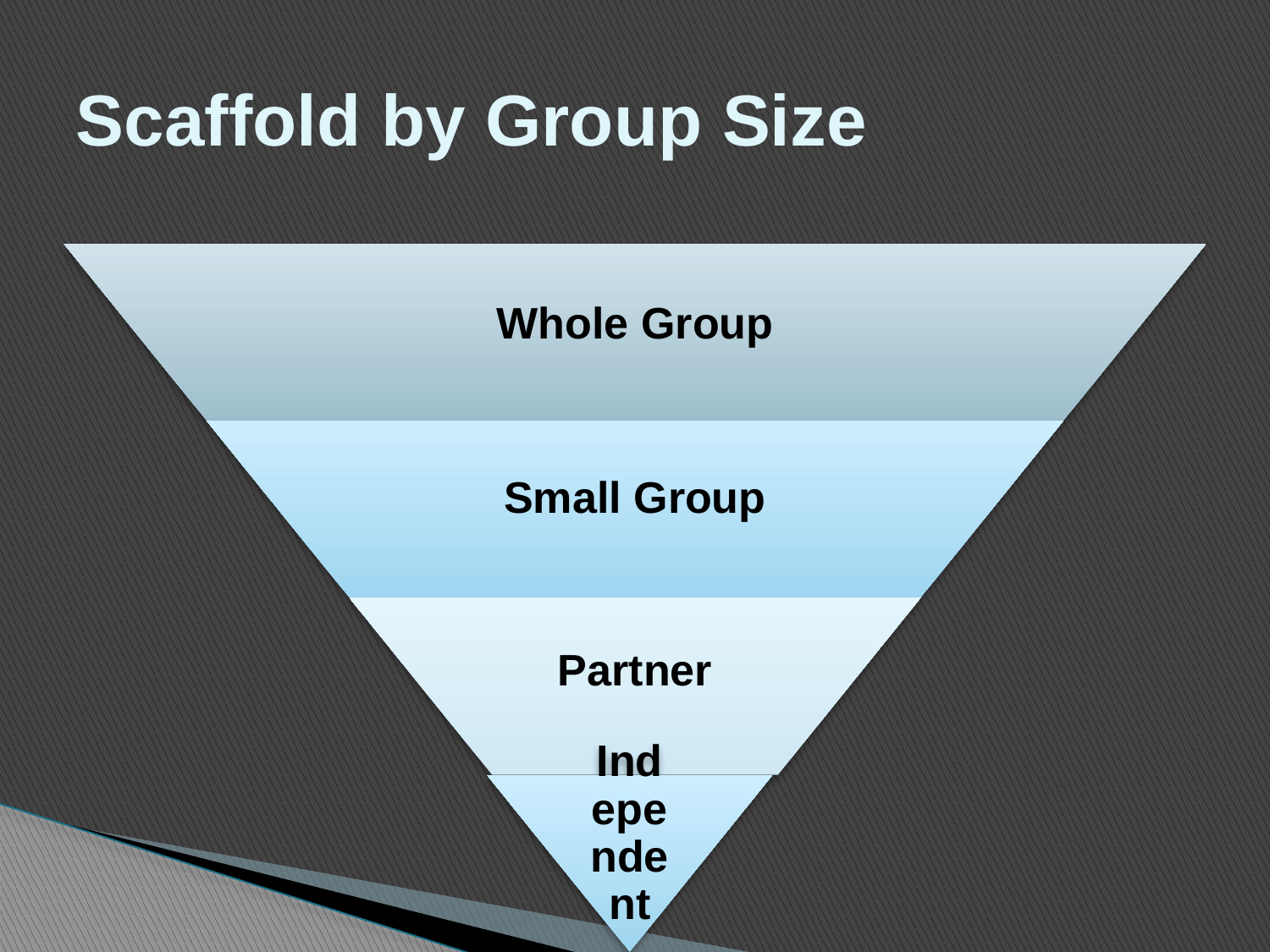

# Scaffold by Group Size
Whole Group
Small Group
Partner
Independent